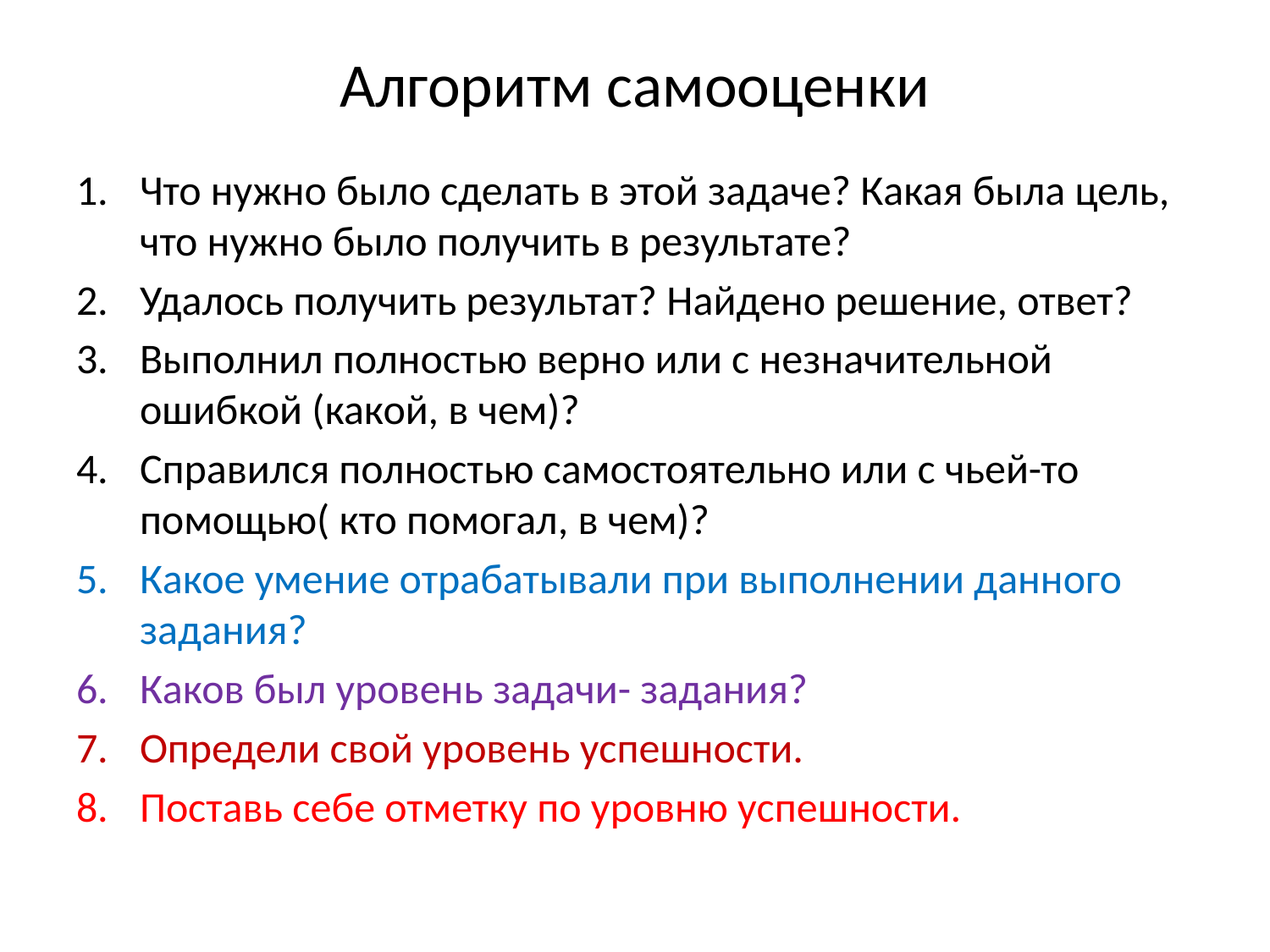

# Алгоритм самооценки
Что нужно было сделать в этой задаче? Какая была цель, что нужно было получить в результате?
Удалось получить результат? Найдено решение, ответ?
Выполнил полностью верно или с незначительной ошибкой (какой, в чем)?
Справился полностью самостоятельно или с чьей-то помощью( кто помогал, в чем)?
Какое умение отрабатывали при выполнении данного задания?
Каков был уровень задачи- задания?
Определи свой уровень успешности.
Поставь себе отметку по уровню успешности.